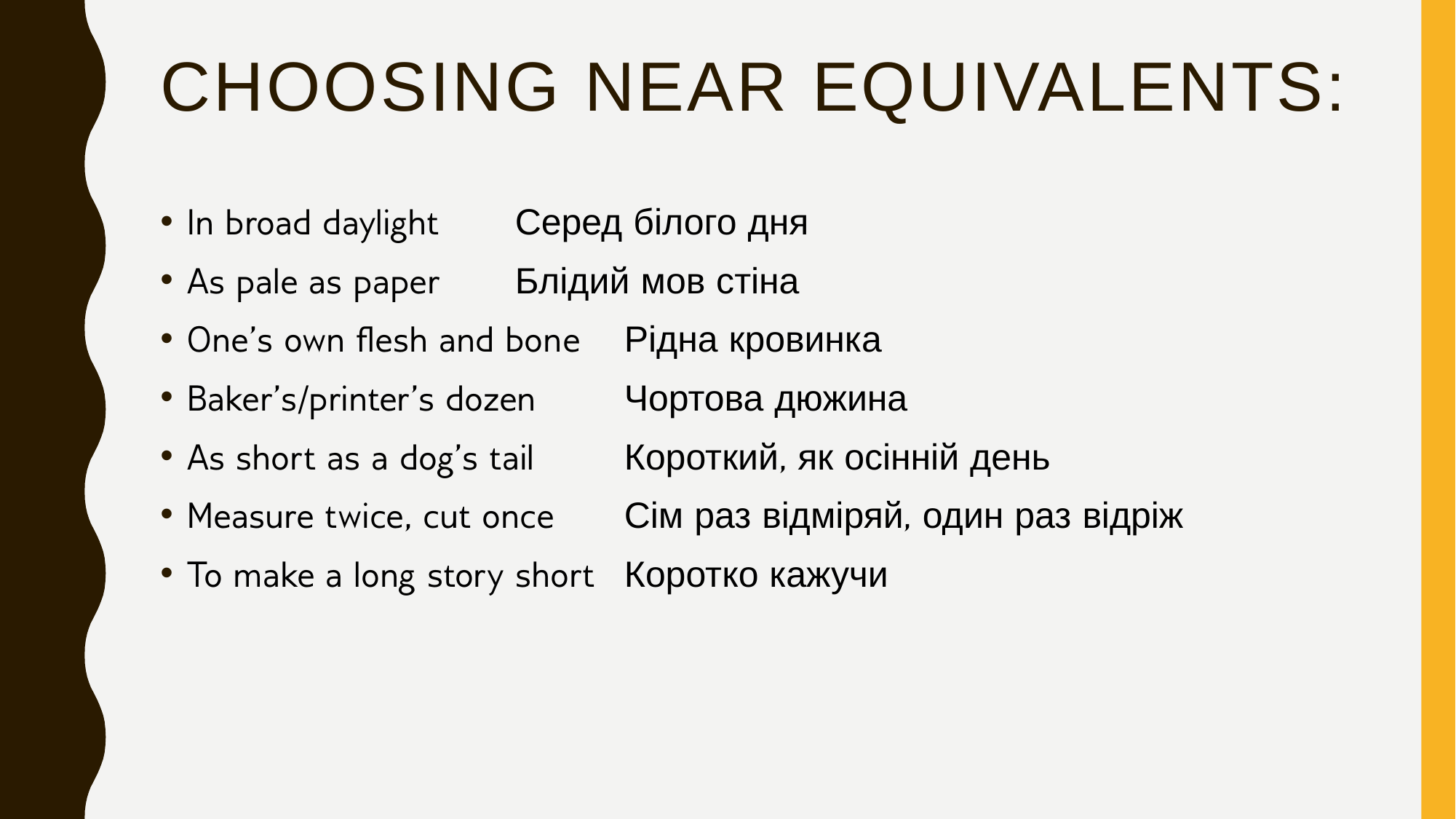

# Choosing Near Equivalents:
In broad daylight 	Серед білого дня
As pale as paper 	Блідий мов стіна
One’s own flesh and bone 	Рідна кровинка
Baker’s/printer’s dozen 	Чортова дюжина
As short as a dog’s tail 	Короткий, як осінній день
Measure twice, cut once 	Сім раз відміряй, один раз відріж
To make a long story short 	Коротко кажучи